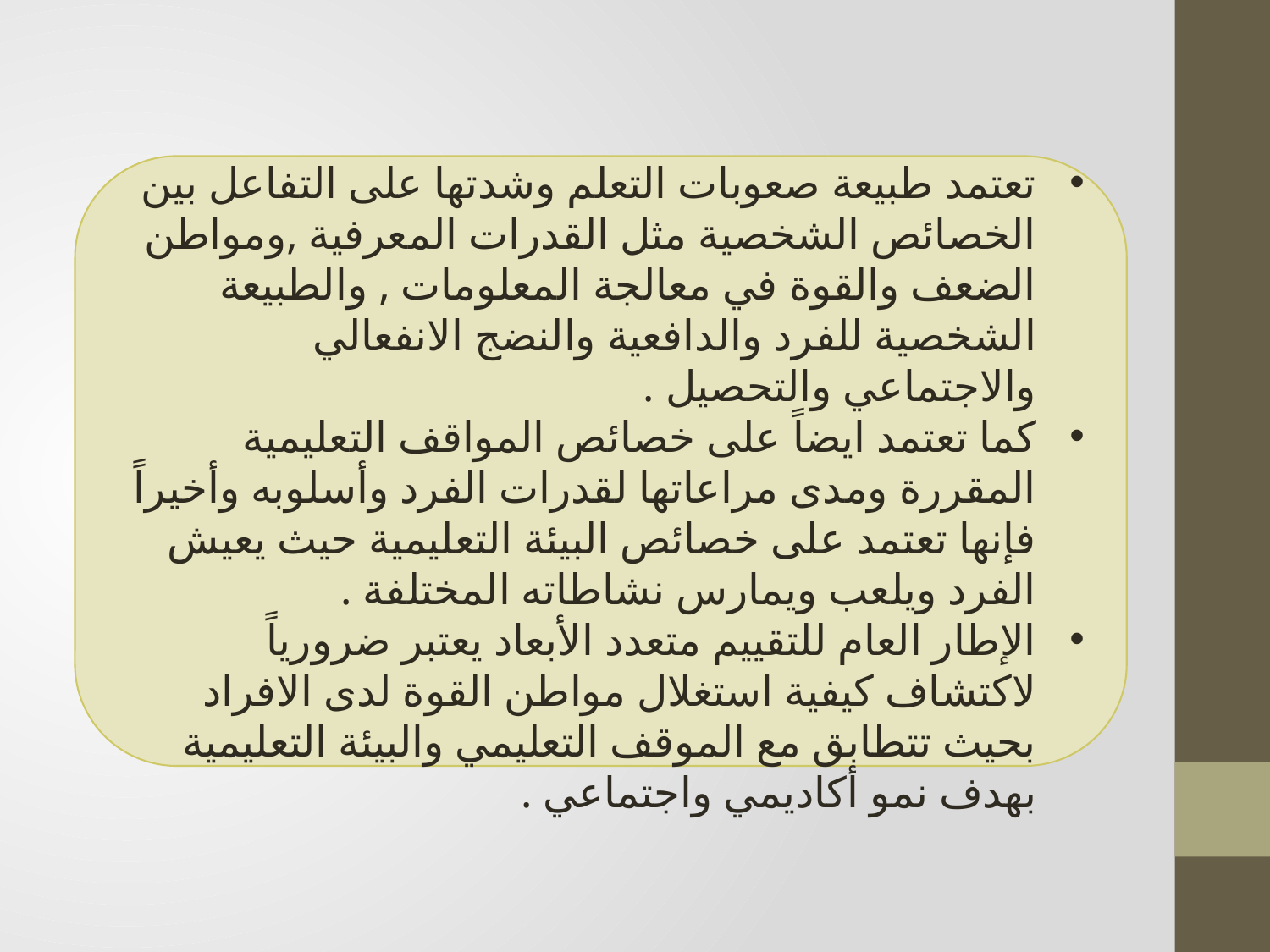

تعتمد طبيعة صعوبات التعلم وشدتها على التفاعل بين الخصائص الشخصية مثل القدرات المعرفية ,ومواطن الضعف والقوة في معالجة المعلومات , والطبيعة الشخصية للفرد والدافعية والنضج الانفعالي والاجتماعي والتحصيل .
كما تعتمد ايضاً على خصائص المواقف التعليمية المقررة ومدى مراعاتها لقدرات الفرد وأسلوبه وأخيراً فإنها تعتمد على خصائص البيئة التعليمية حيث يعيش الفرد ويلعب ويمارس نشاطاته المختلفة .
الإطار العام للتقييم متعدد الأبعاد يعتبر ضرورياً  لاكتشاف كيفية استغلال مواطن القوة لدى الافراد بحيث تتطابق مع الموقف التعليمي والبيئة التعليمية بهدف نمو أكاديمي واجتماعي .